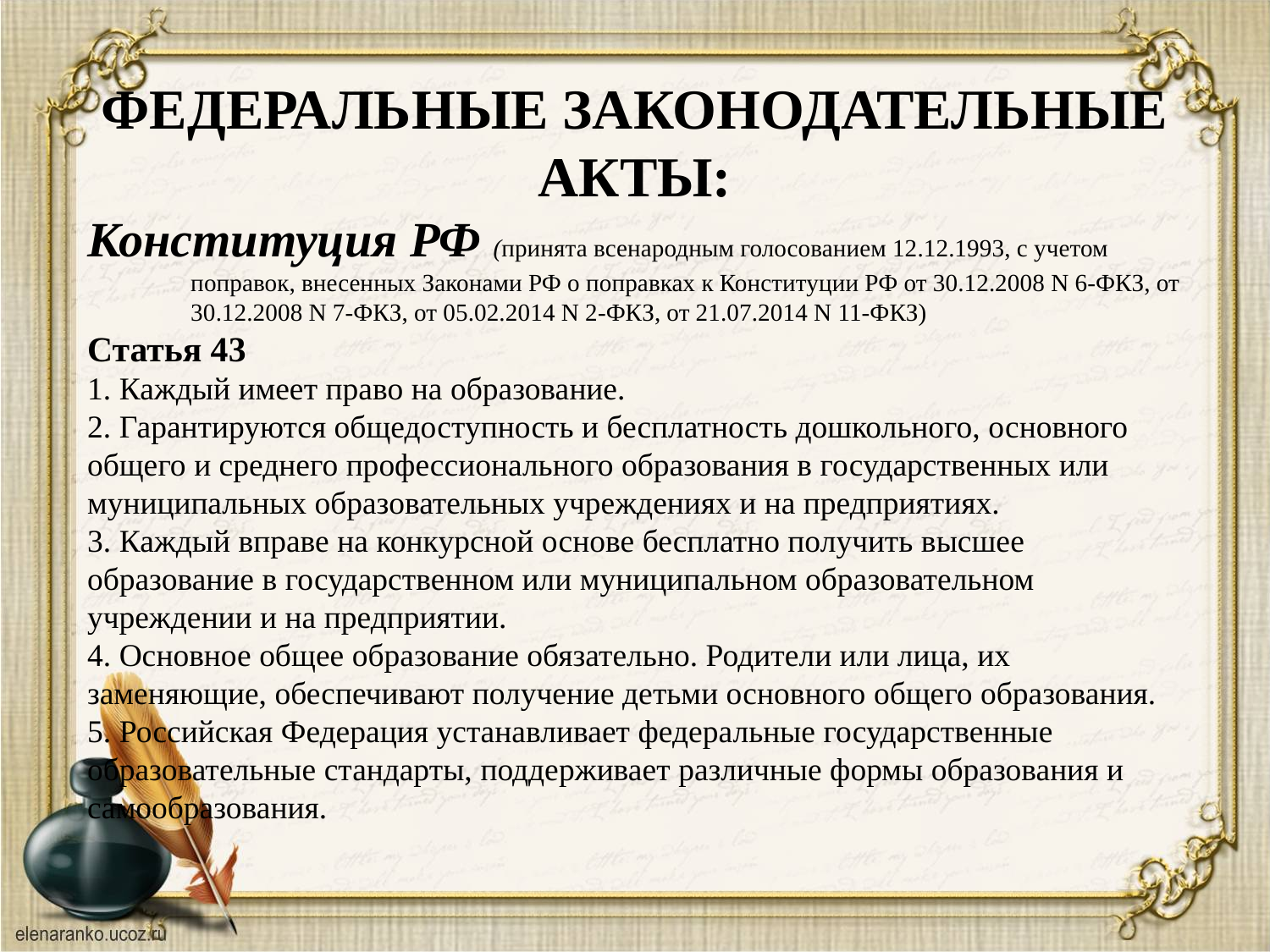

ФЕДЕРАЛЬНЫЕ ЗАКОНОДАТЕЛЬНЫЕ АКТЫ:
Конституция РФ (принята всенародным голосованием 12.12.1993, с учетом поправок, внесенных Законами РФ о поправках к Конституции РФ от 30.12.2008 N 6-ФКЗ, от 30.12.2008 N 7-ФКЗ, от 05.02.2014 N 2-ФКЗ, от 21.07.2014 N 11-ФКЗ)
Статья 43
1. Каждый имеет право на образование.
2. Гарантируются общедоступность и бесплатность дошкольного, основного общего и среднего профессионального образования в государственных или муниципальных образовательных учреждениях и на предприятиях.
3. Каждый вправе на конкурсной основе бесплатно получить высшее образование в государственном или муниципальном образовательном учреждении и на предприятии.
4. Основное общее образование обязательно. Родители или лица, их заменяющие, обеспечивают получение детьми основного общего образования.
5. Российская Федерация устанавливает федеральные государственные образовательные стандарты, поддерживает различные формы образования и самообразования.